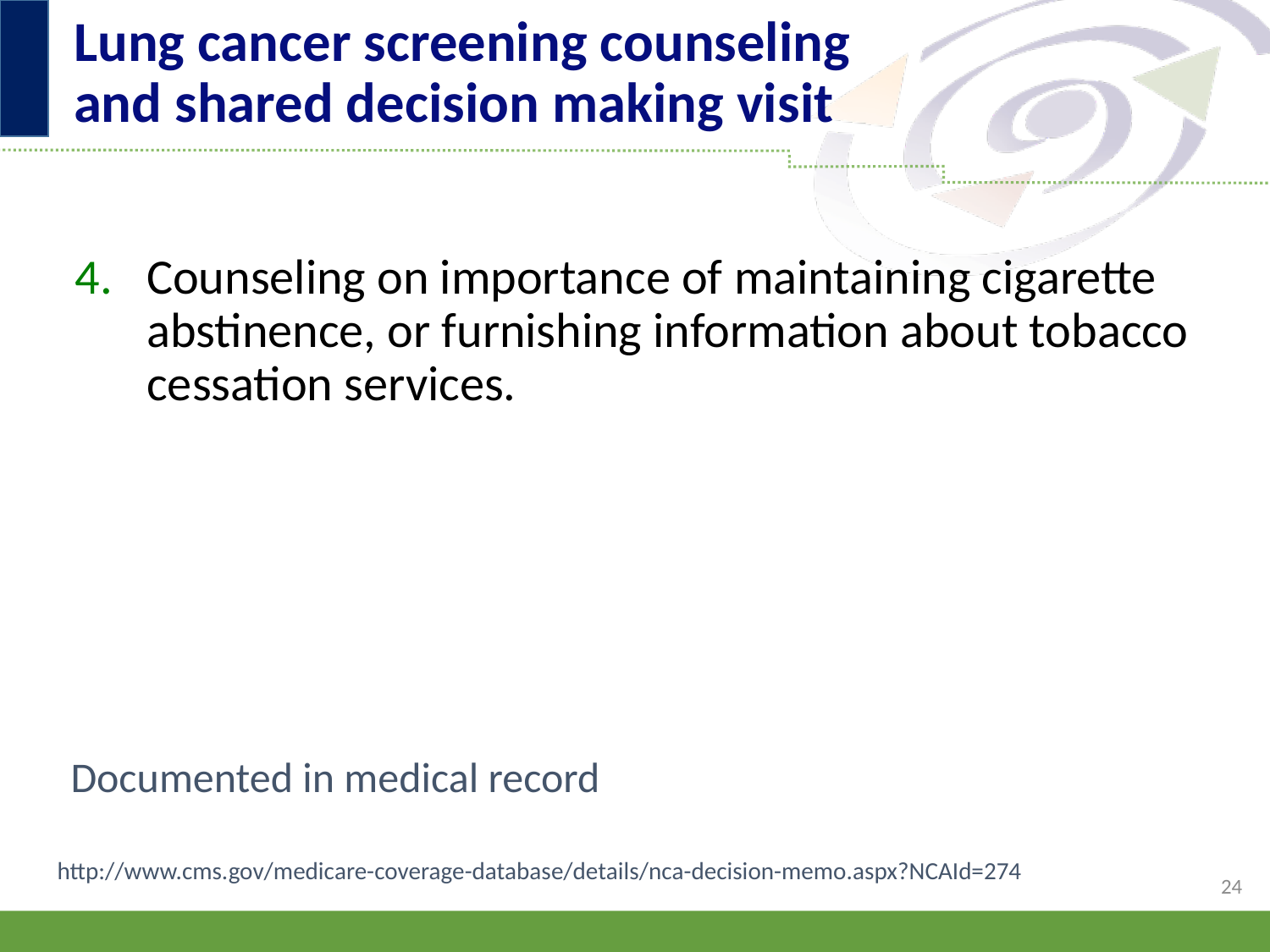

# Lung cancer screening counseling and shared decision making visit
Counseling on importance of maintaining cigarette abstinence, or furnishing information about tobacco cessation services.

Documented in medical record
http://www.cms.gov/medicare-coverage-database/details/nca-decision-memo.aspx?NCAId=274
24